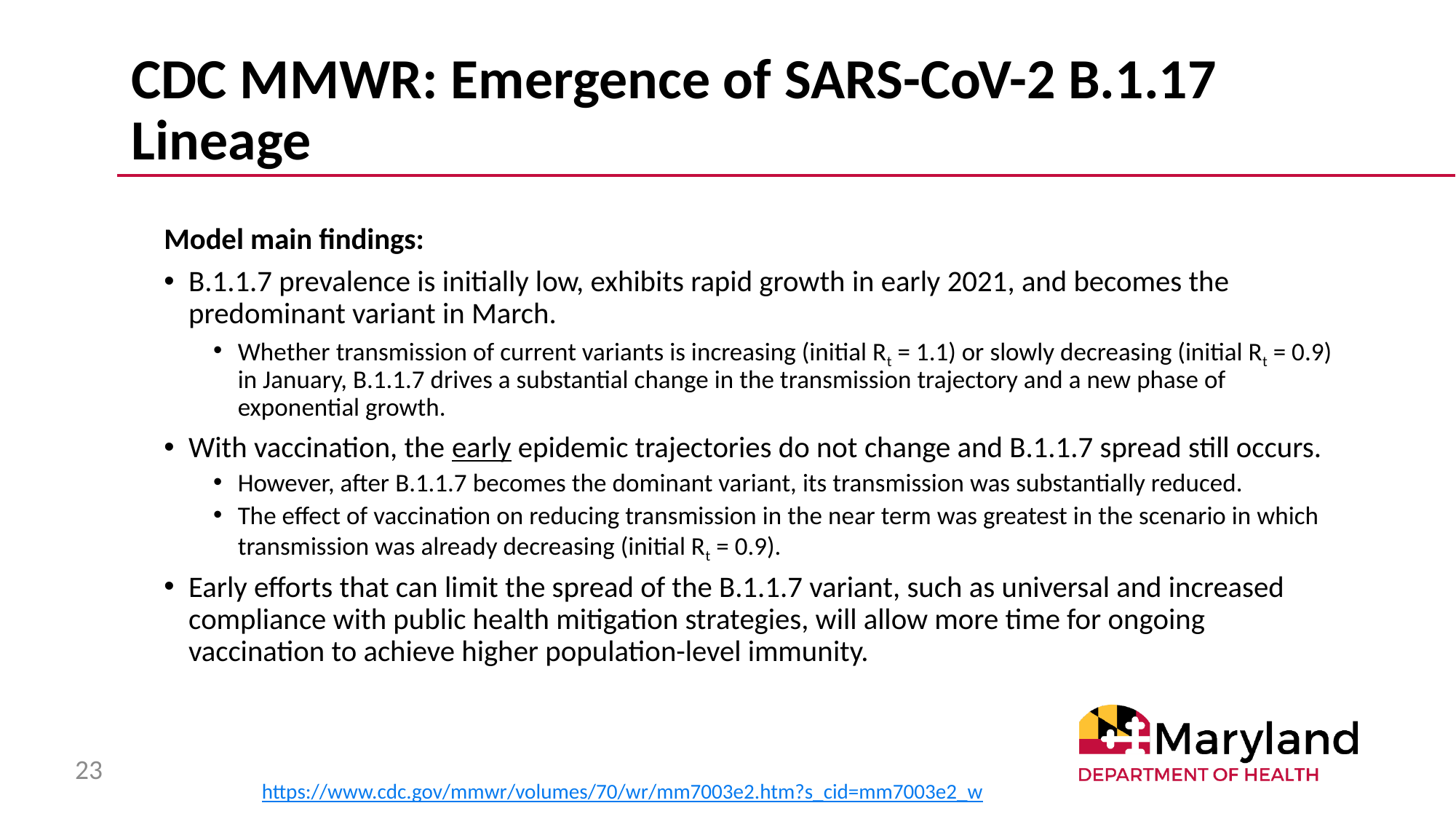

# CDC MMWR: Emergence of SARS-CoV-2 B.1.17 Lineage
Model main findings:
B.1.1.7 prevalence is initially low, exhibits rapid growth in early 2021, and becomes the predominant variant in March.
Whether transmission of current variants is increasing (initial Rt = 1.1) or slowly decreasing (initial Rt = 0.9) in January, B.1.1.7 drives a substantial change in the transmission trajectory and a new phase of exponential growth.
With vaccination, the early epidemic trajectories do not change and B.1.1.7 spread still occurs.
However, after B.1.1.7 becomes the dominant variant, its transmission was substantially reduced.
The effect of vaccination on reducing transmission in the near term was greatest in the scenario in which transmission was already decreasing (initial Rt = 0.9).
Early efforts that can limit the spread of the B.1.1.7 variant, such as universal and increased compliance with public health mitigation strategies, will allow more time for ongoing vaccination to achieve higher population-level immunity.
23
https://www.cdc.gov/mmwr/volumes/70/wr/mm7003e2.htm?s_cid=mm7003e2_w